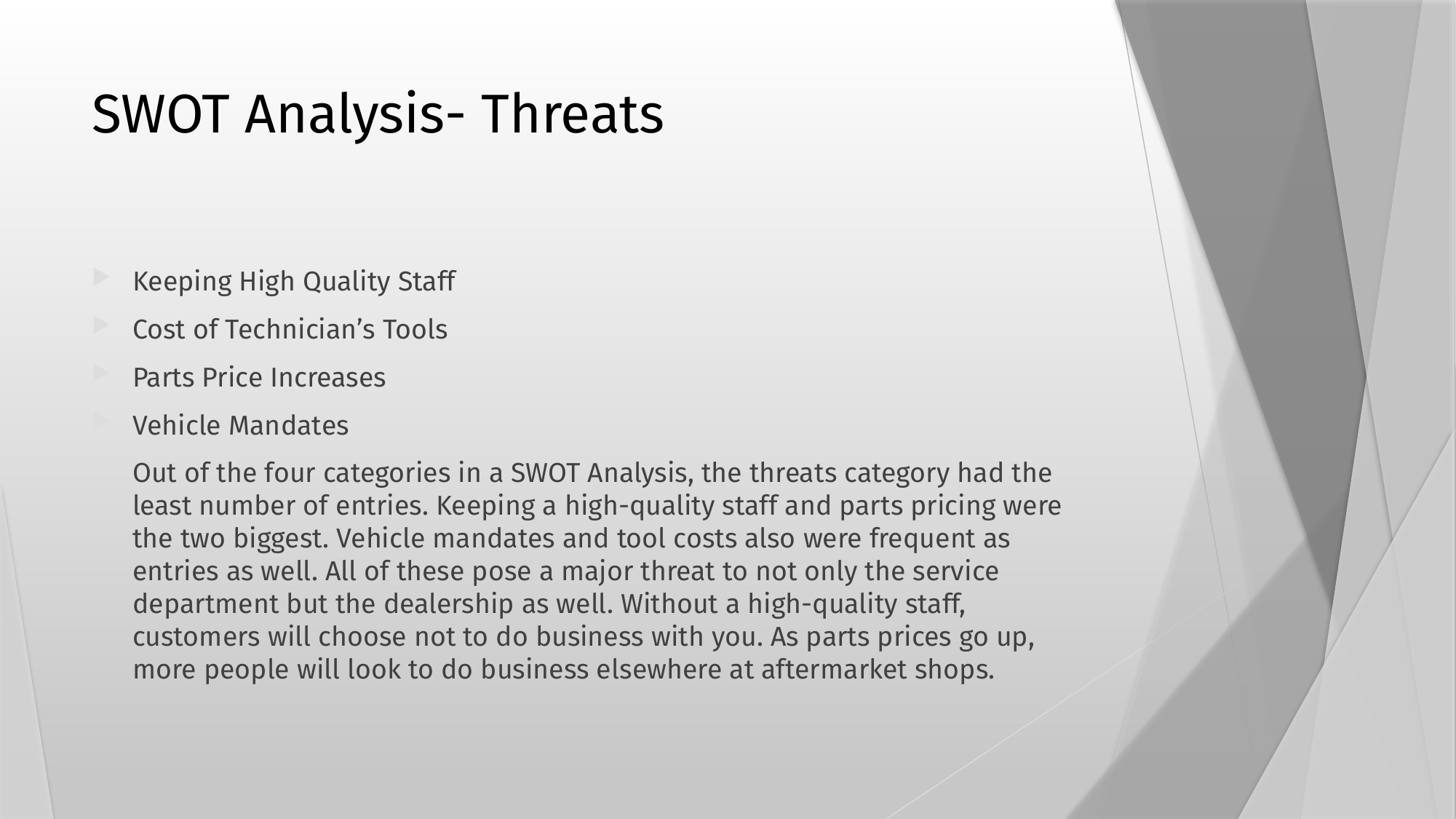

# SWOT Analysis- Threats
Keeping High Quality Staff
Cost of Technician’s Tools
Parts Price Increases
Vehicle Mandates
Out of the four categories in a SWOT Analysis, the threats category had the least number of entries. Keeping a high-quality staff and parts pricing were the two biggest. Vehicle mandates and tool costs also were frequent as entries as well. All of these pose a major threat to not only the service department but the dealership as well. Without a high-quality staff, customers will choose not to do business with you. As parts prices go up, more people will look to do business elsewhere at aftermarket shops.